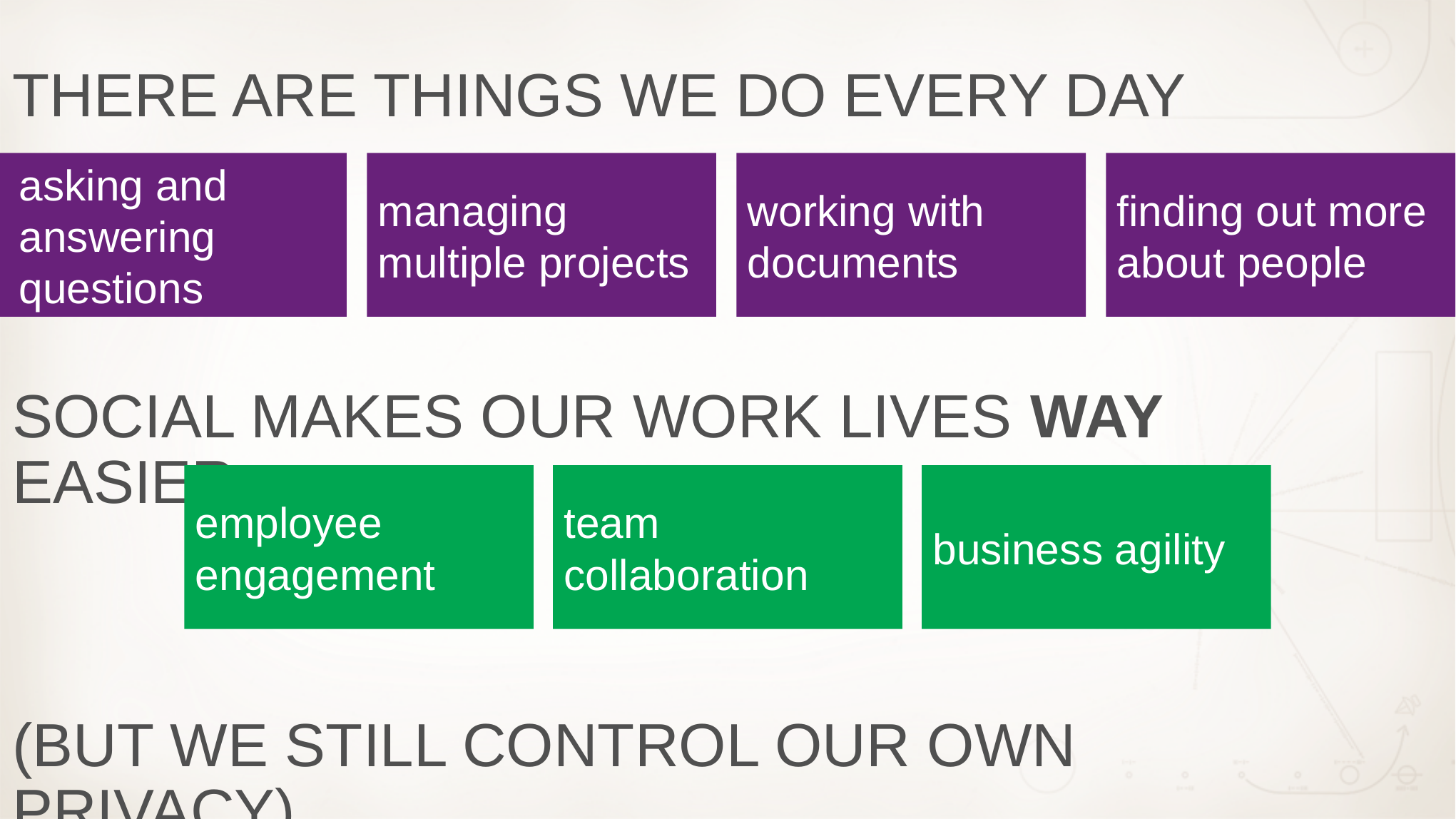

THERE ARE THINGS WE DO EVERY DAY
asking and answering questions
managing multiple projects
working with documents
finding out more about people
SOCIAL MAKES OUR WORK LIVES WAY EASIER
employee engagement
team collaboration
business agility
(BUT WE STILL CONTROL OUR OWN PRIVACY)